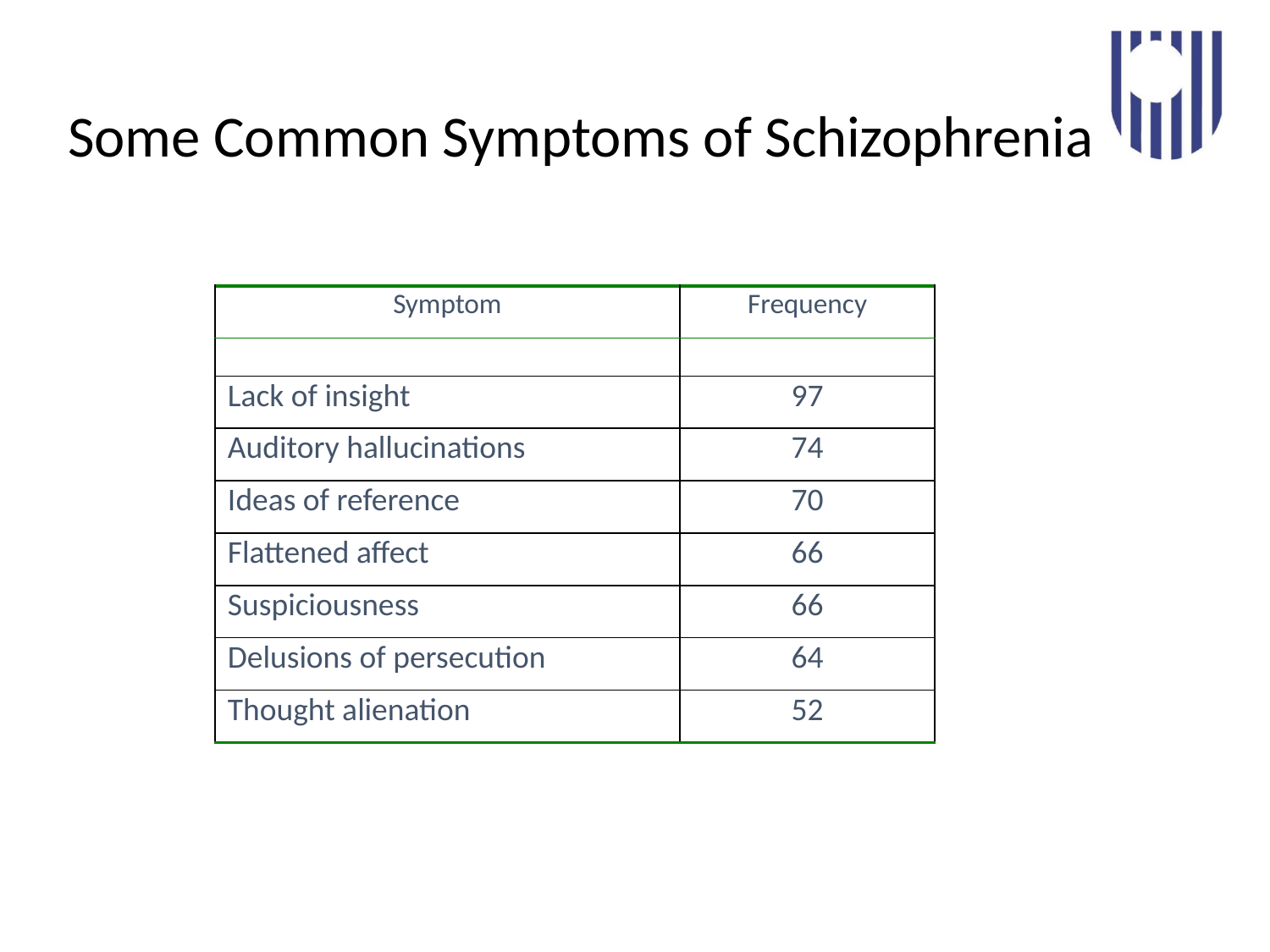

# Some Common Symptoms of Schizophrenia

| Symptom | Frequency |
| --- | --- |
|  |  |
| Lack of insight | 97 |
| Auditory hallucinations | 74 |
| Ideas of reference | 70 |
| Flattened affect | 66 |
| Suspiciousness | 66 |
| Delusions of persecution | 64 |
| Thought alienation | 52 |